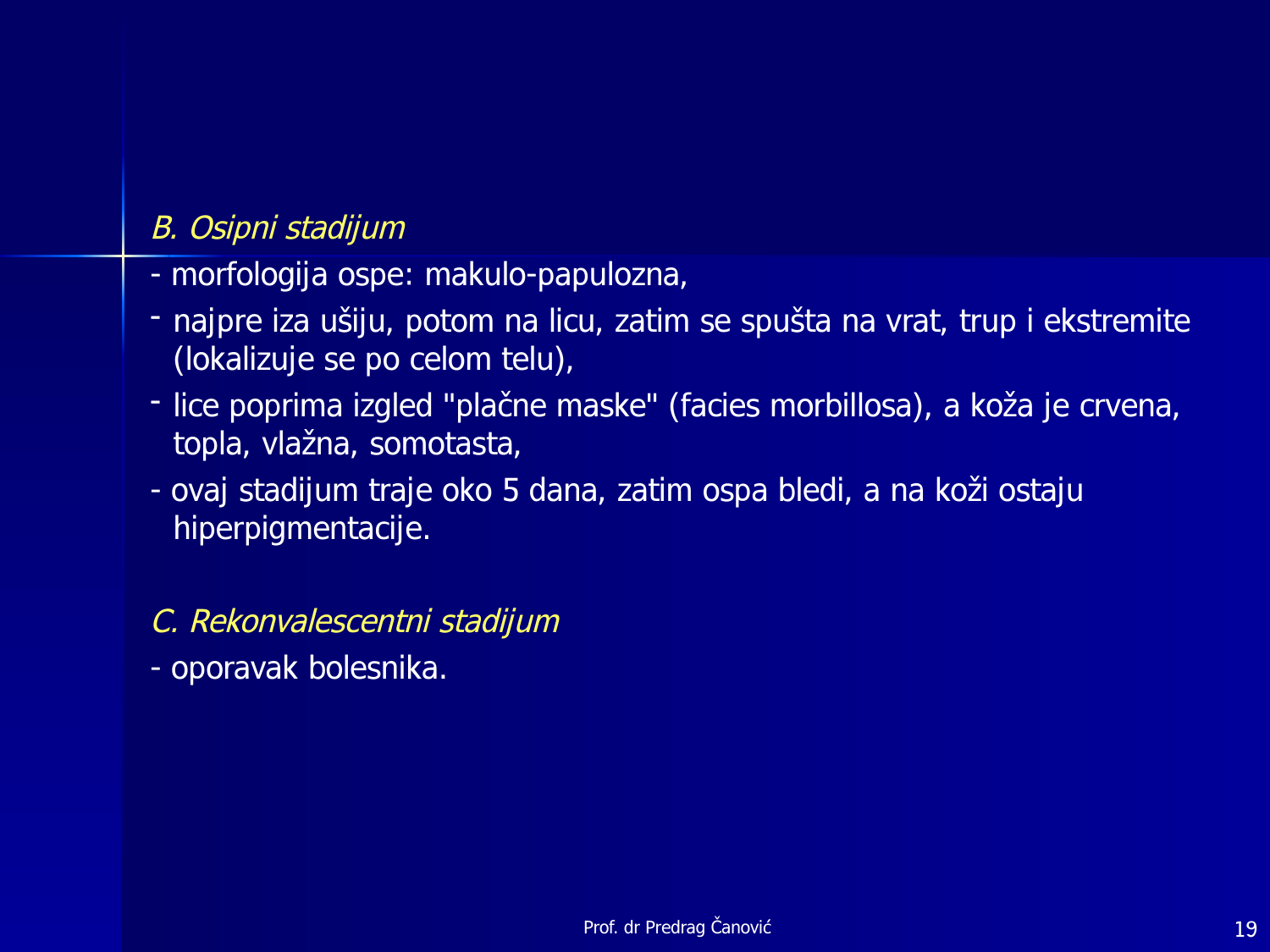

B. Osipni stadijum
- morfologija ospe: makulo-papulozna,
najpre iza ušiju, potom na licu, zatim se spušta na vrat, trup i ekstremite (lokalizuje se po celom telu),
lice poprima izgled "plačne maske" (facies morbillosa), a koža je crvena, topla, vlažna, somotasta,
- ovaj stadijum traje oko 5 dana, zatim ospa bledi, a na koži ostaju
hiperpigmentacije.

C. Rekonvalescentni stadijum
- oporavak bolesnika.
Prof. dr Predrag Čanović
19